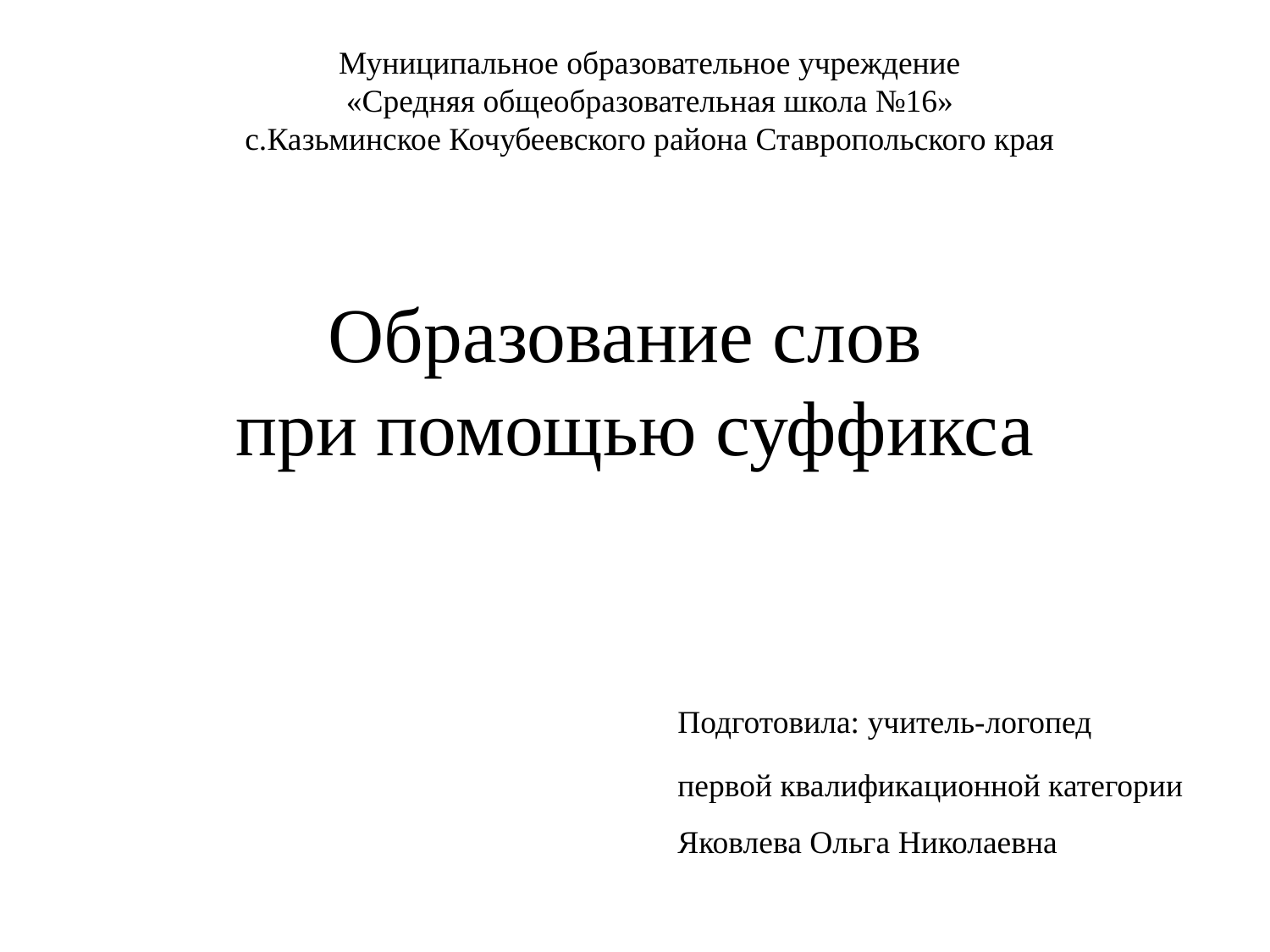

Муниципальное образовательное учреждение
«Средняя общеобразовательная школа №16»
с.Казьминское Кочубеевского района Ставропольского края
# Образование слов при помощью суффикса
Подготовила: учитель-логопед
первой квалификационной категории Яковлева Ольга Николаевна